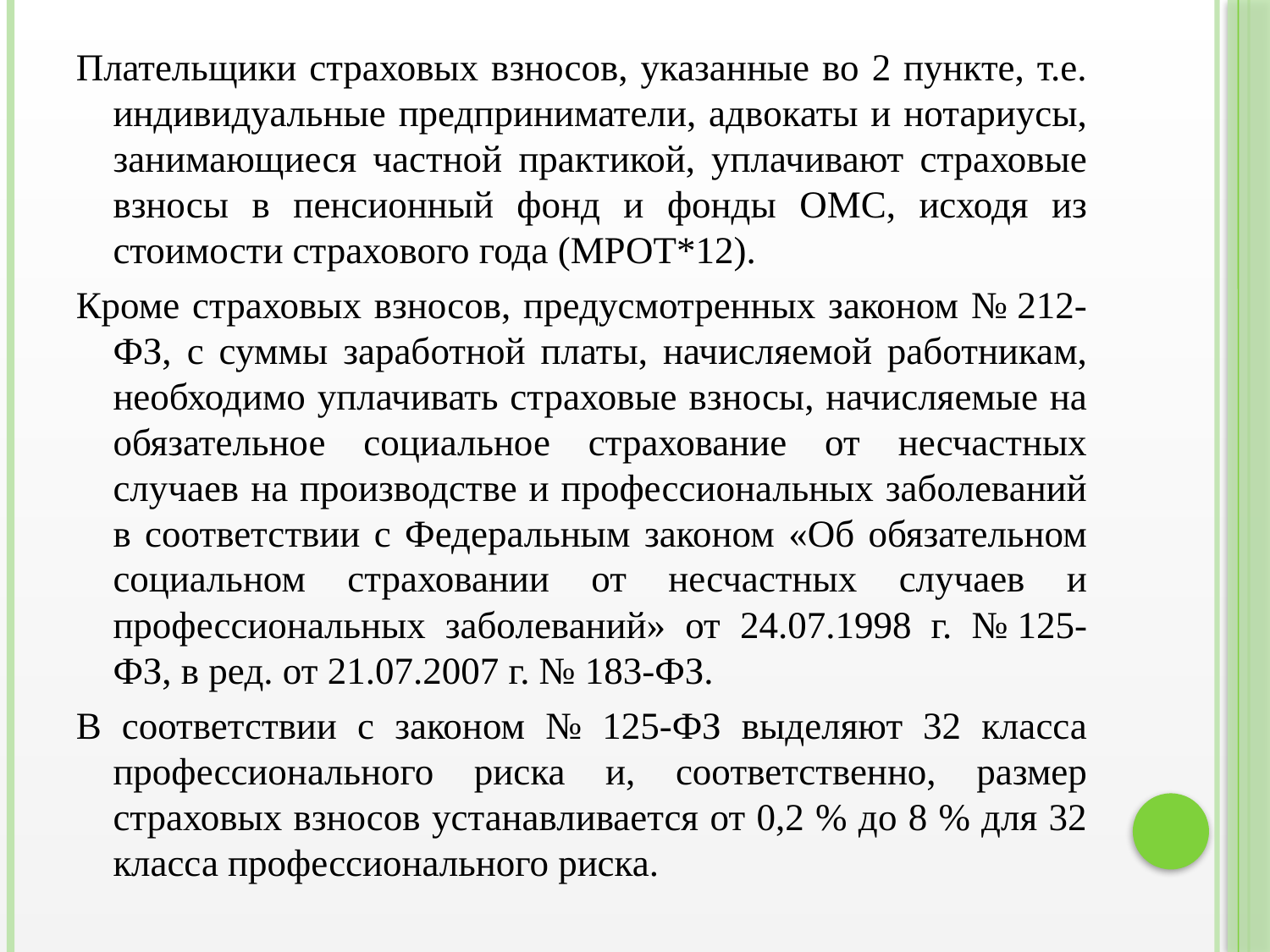

Плательщики страховых взносов, указанные во 2 пункте, т.е. индивидуальные предприниматели, адвокаты и нотариусы, занимающиеся частной практикой, уплачивают страховые взносы в пенсионный фонд и фонды ОМС, исходя из стоимости страхового года (МРОТ*12).
Кроме страховых взносов, предусмотренных законом № 212-ФЗ, с суммы заработной платы, начисляемой работникам, необходимо уплачивать страховые взносы, начисляемые на обязательное социальное страхование от несчастных случаев на производстве и профессиональных заболеваний в соответствии с Федеральным законом «Об обязательном социальном страховании от несчастных случаев и профессиональных заболеваний» от 24.07.1998 г. № 125-ФЗ, в ред. от 21.07.2007 г. № 183-ФЗ.
В соответствии с законом № 125-ФЗ выделяют 32 класса профессионального риска и, соответственно, размер страховых взносов устанавливается от 0,2 % до 8 % для 32 класса профессионального риска.